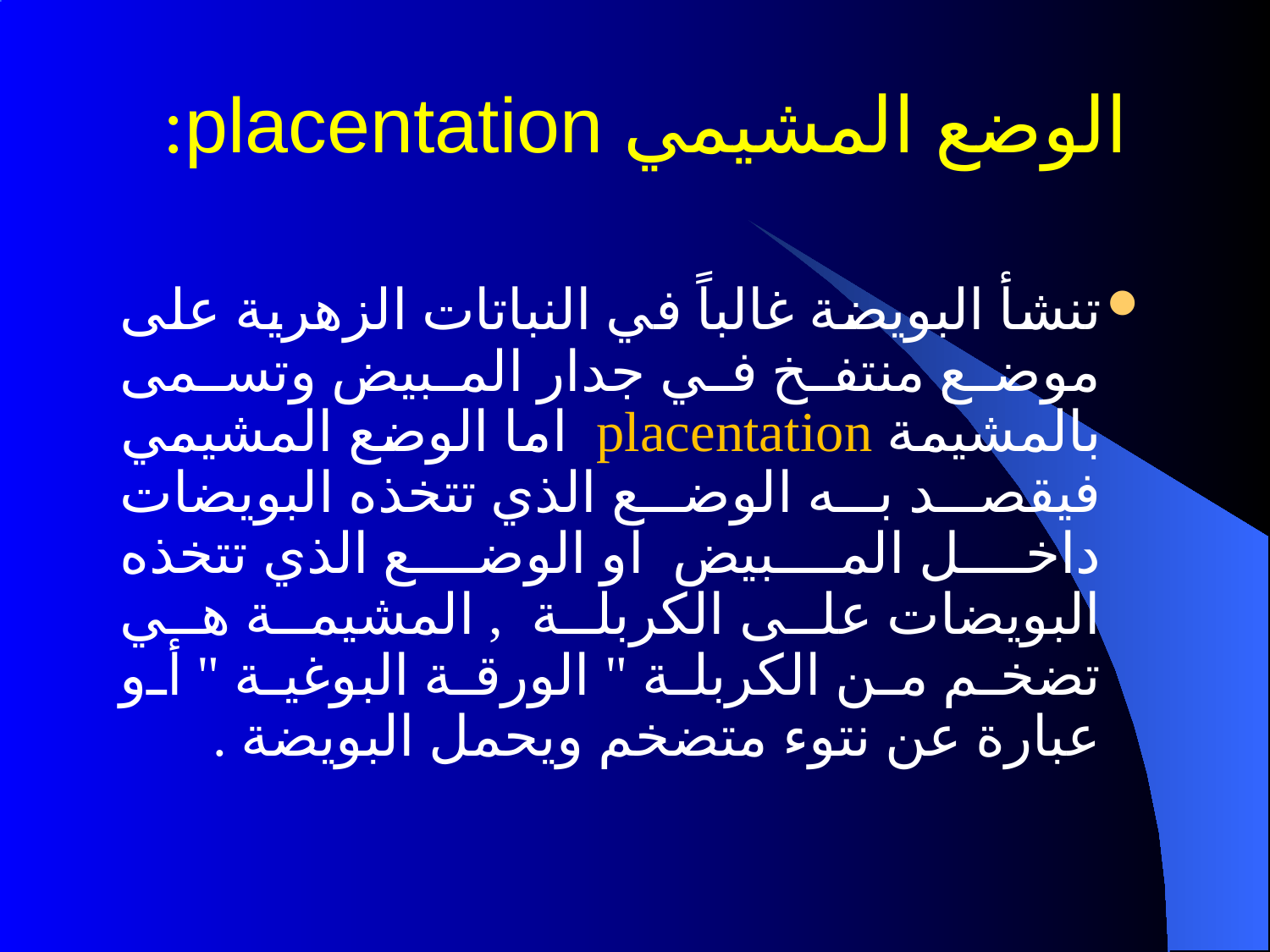

# الوضع المشيمي placentation:
تنشأ البويضة غالباً في النباتات الزهرية على موضع منتفخ في جدار المبيض وتسمى بالمشيمة placentation  اما الوضع المشيمي فيقصد به الوضع الذي تتخذه البويضات داخل المبيض  او الوضع الذي تتخذه البويضات على الكربلة  , المشيمة هي تضخم من الكربلة " الورقة البوغية " أو عبارة عن نتوء متضخم ويحمل البويضة .